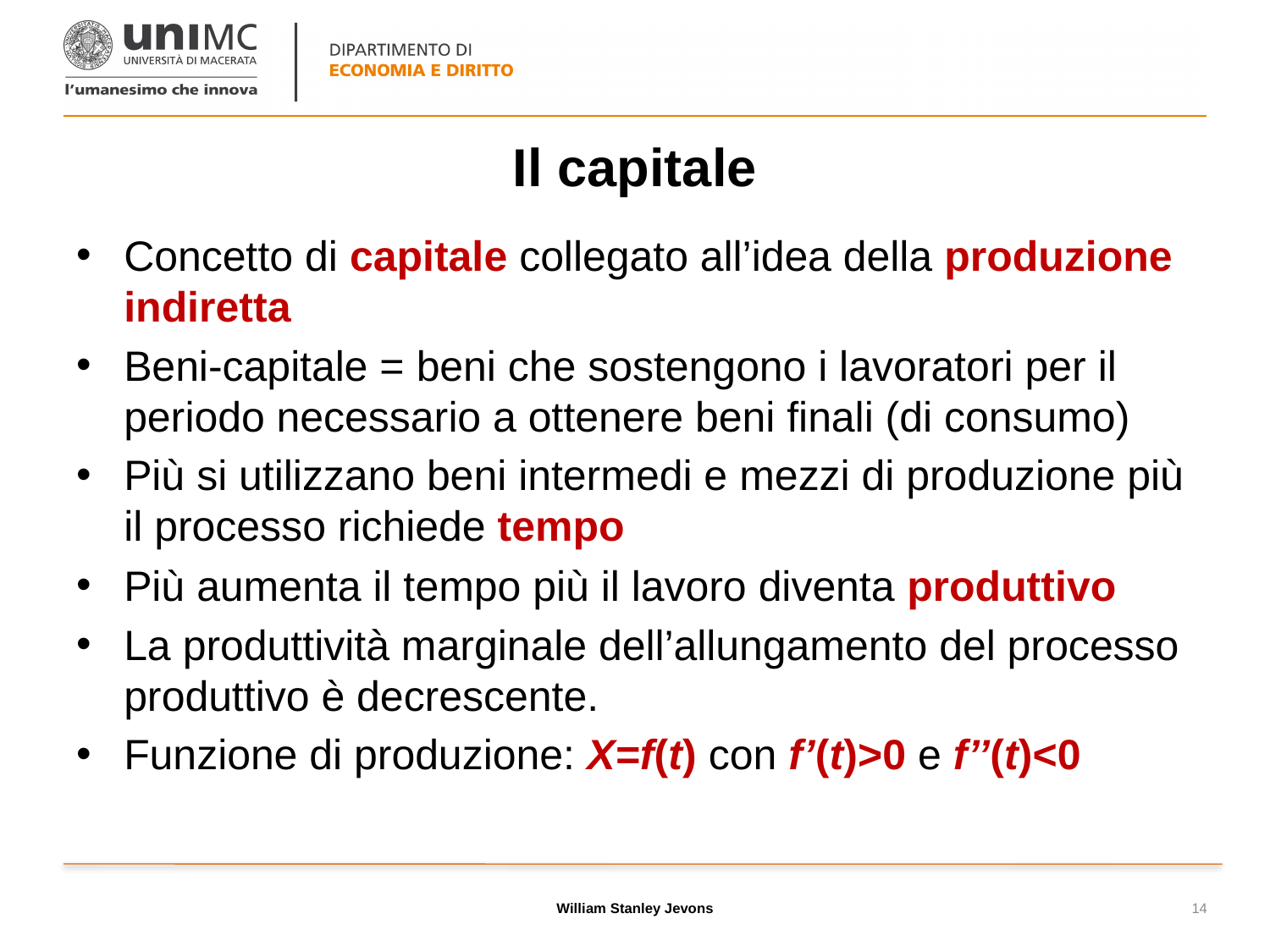

# Il capitale
Concetto di capitale collegato all’idea della produzione indiretta
Beni-capitale = beni che sostengono i lavoratori per il periodo necessario a ottenere beni finali (di consumo)
Più si utilizzano beni intermedi e mezzi di produzione più il processo richiede tempo
Più aumenta il tempo più il lavoro diventa produttivo
La produttività marginale dell’allungamento del processo produttivo è decrescente.
Funzione di produzione: X=f(t) con f’(t)>0 e f’’(t)<0
William Stanley Jevons
14